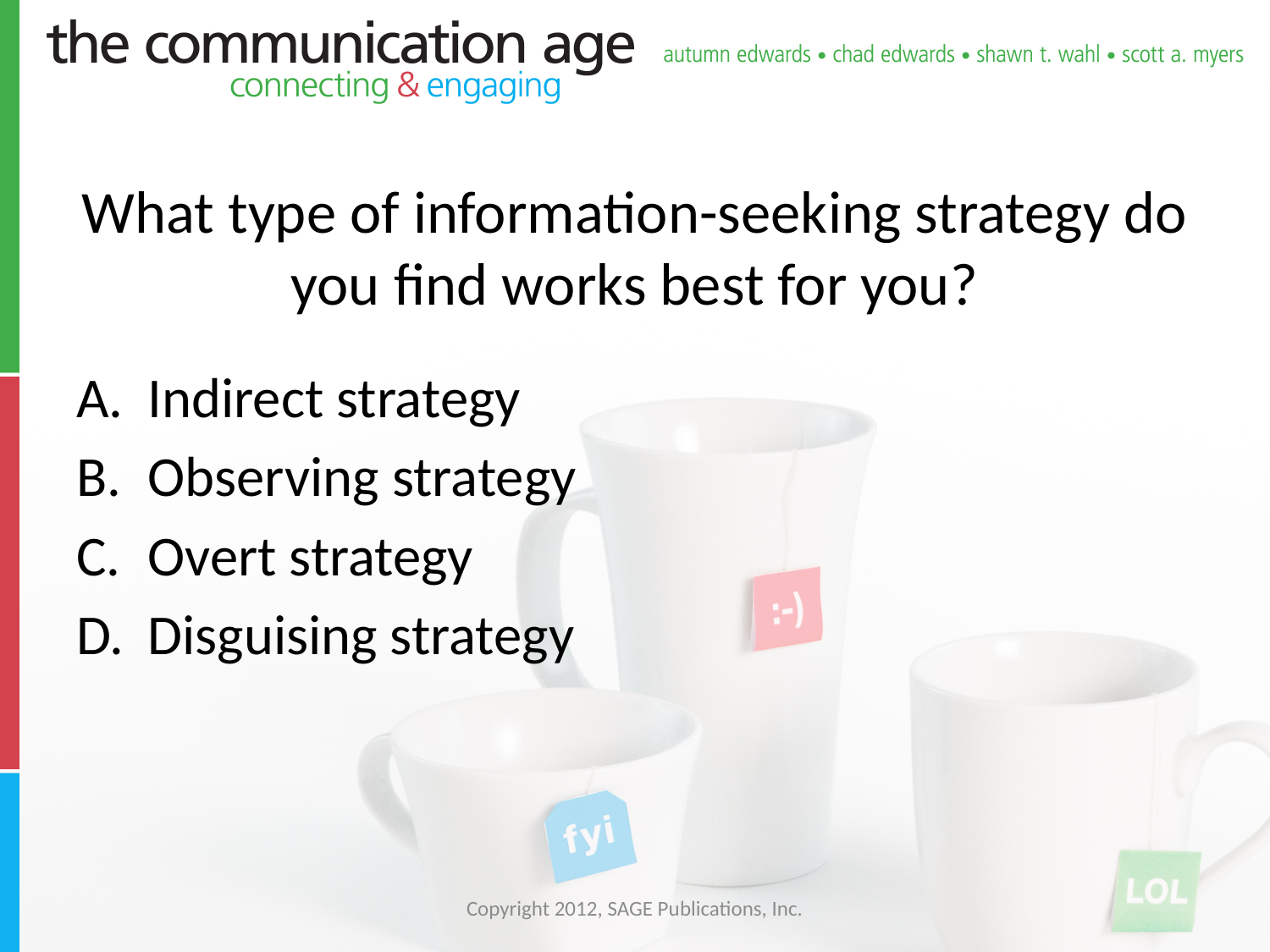

# What type of information-seeking strategy do you find works best for you?
Indirect strategy
Observing strategy
Overt strategy
Disguising strategy
Copyright 2012, SAGE Publications, Inc.